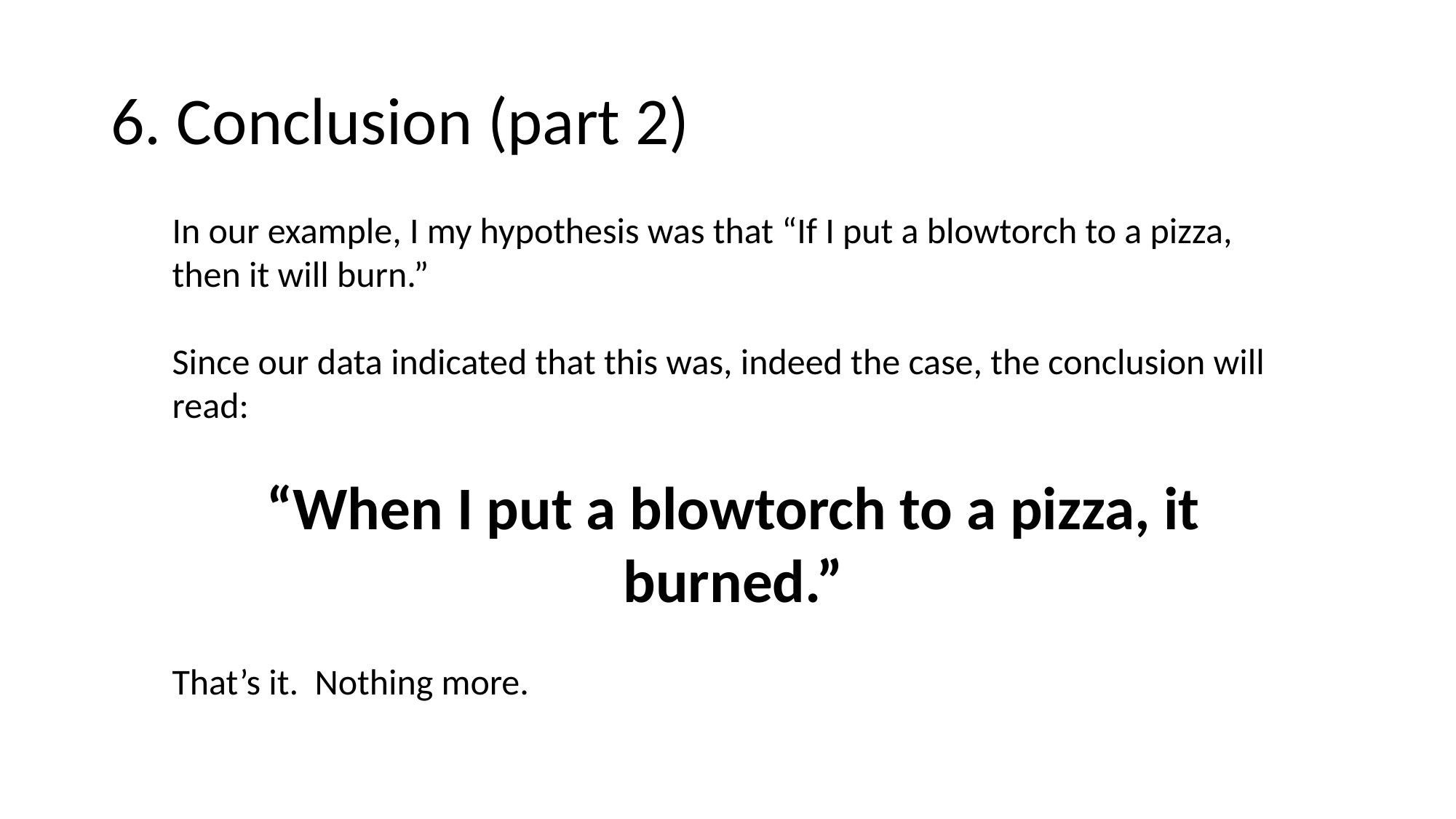

# 6. Conclusion (part 2)
In our example, I my hypothesis was that “If I put a blowtorch to a pizza, then it will burn.”

Since our data indicated that this was, indeed the case, the conclusion will read:

“When I put a blowtorch to a pizza, it burned.”

That’s it.  Nothing more.